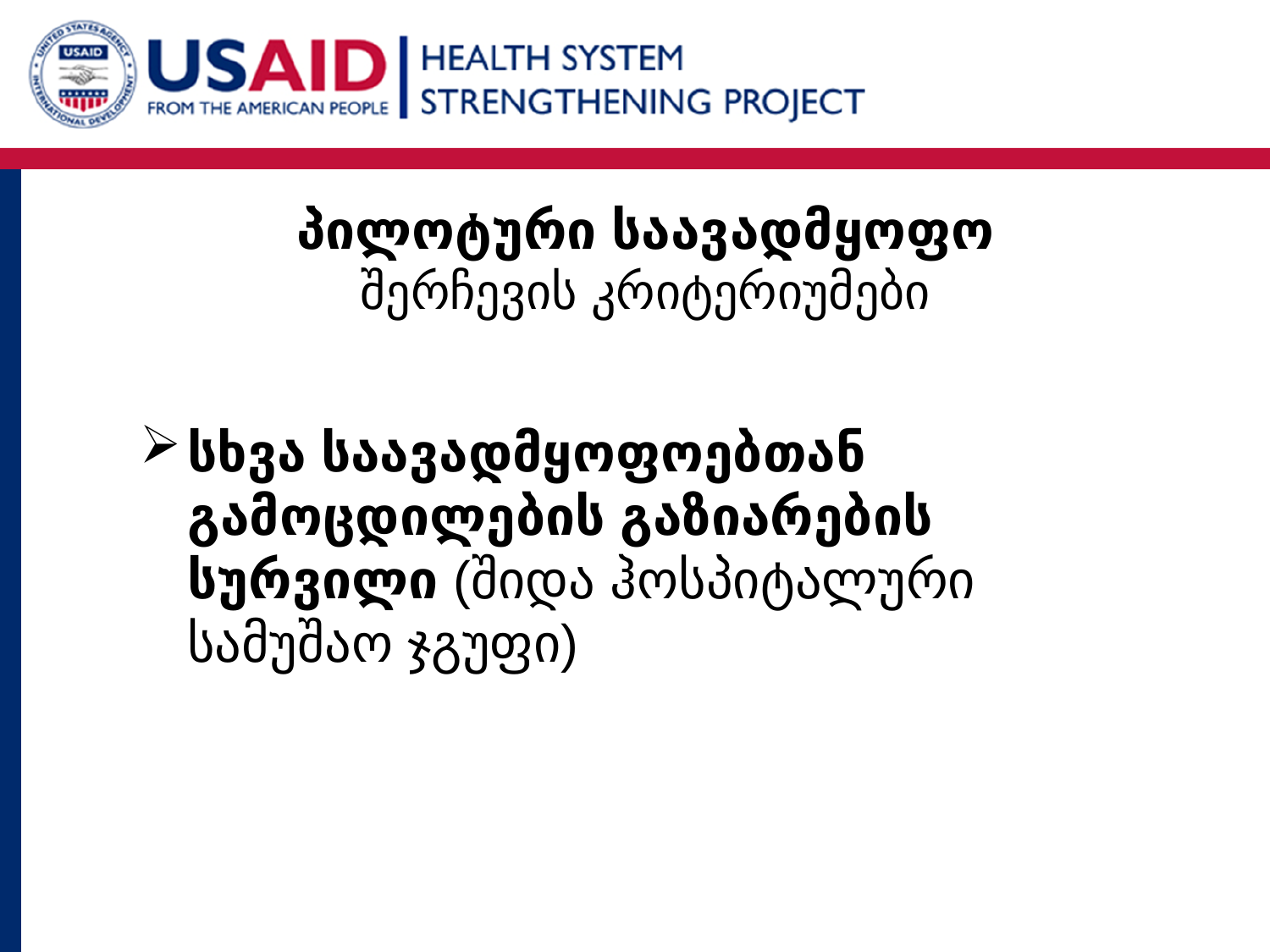

# პილოტური საავადმყოფო შერჩევის კრიტერიუმები
სხვა საავადმყოფოებთან გამოცდილების გაზიარების სურვილი (შიდა ჰოსპიტალური სამუშაო ჯგუფი)